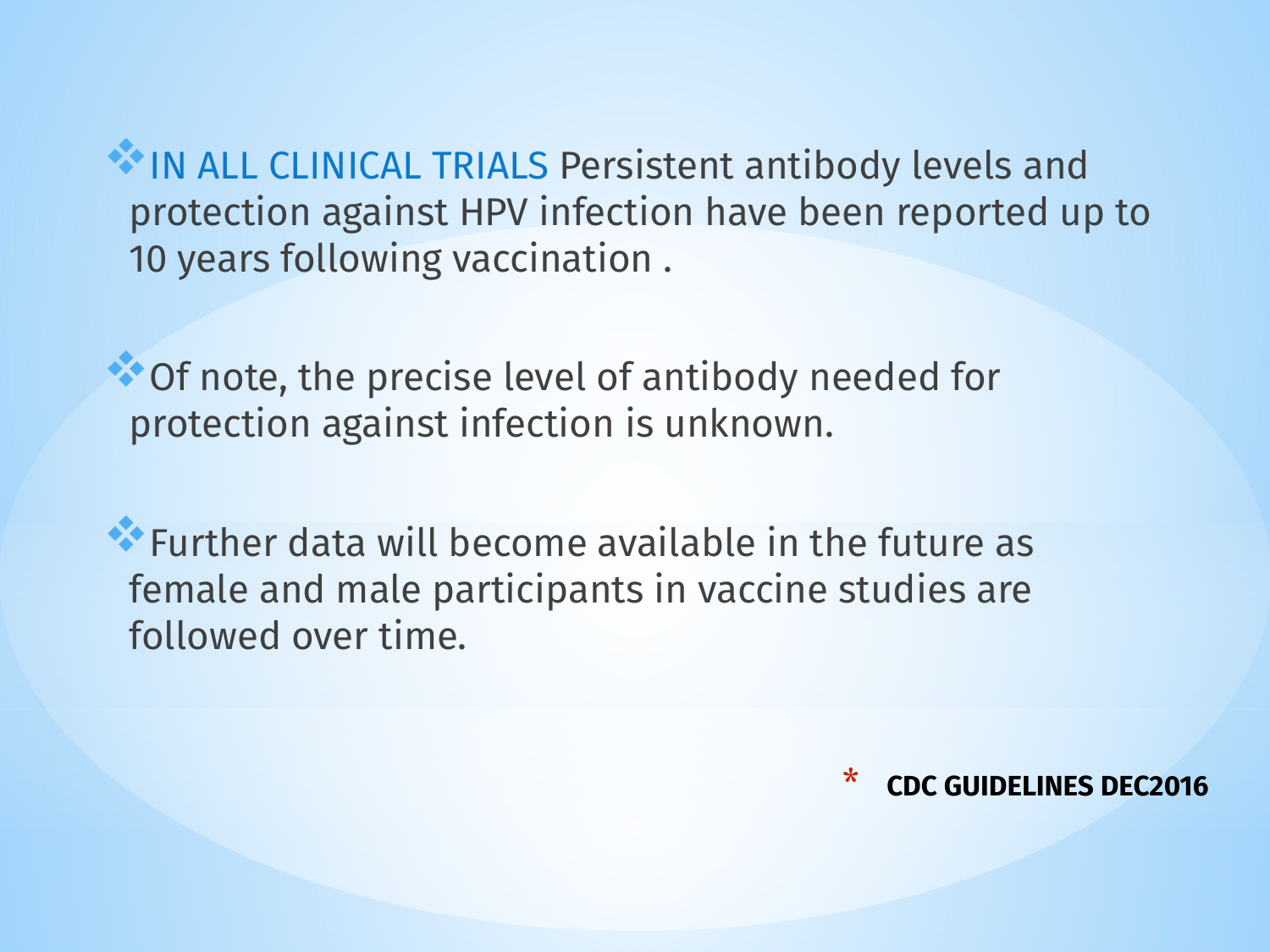

IN ALL CLINICAL TRIALS Persistent antibody levels and protection against HPV infection have been reported up to 10 years following vaccination .

Of note, the precise level of antibody needed for protection against infection is unknown.

Further data will become available in the future as female and male participants in vaccine studies are followed over time.

# CDC GUIDELINES DEC2016